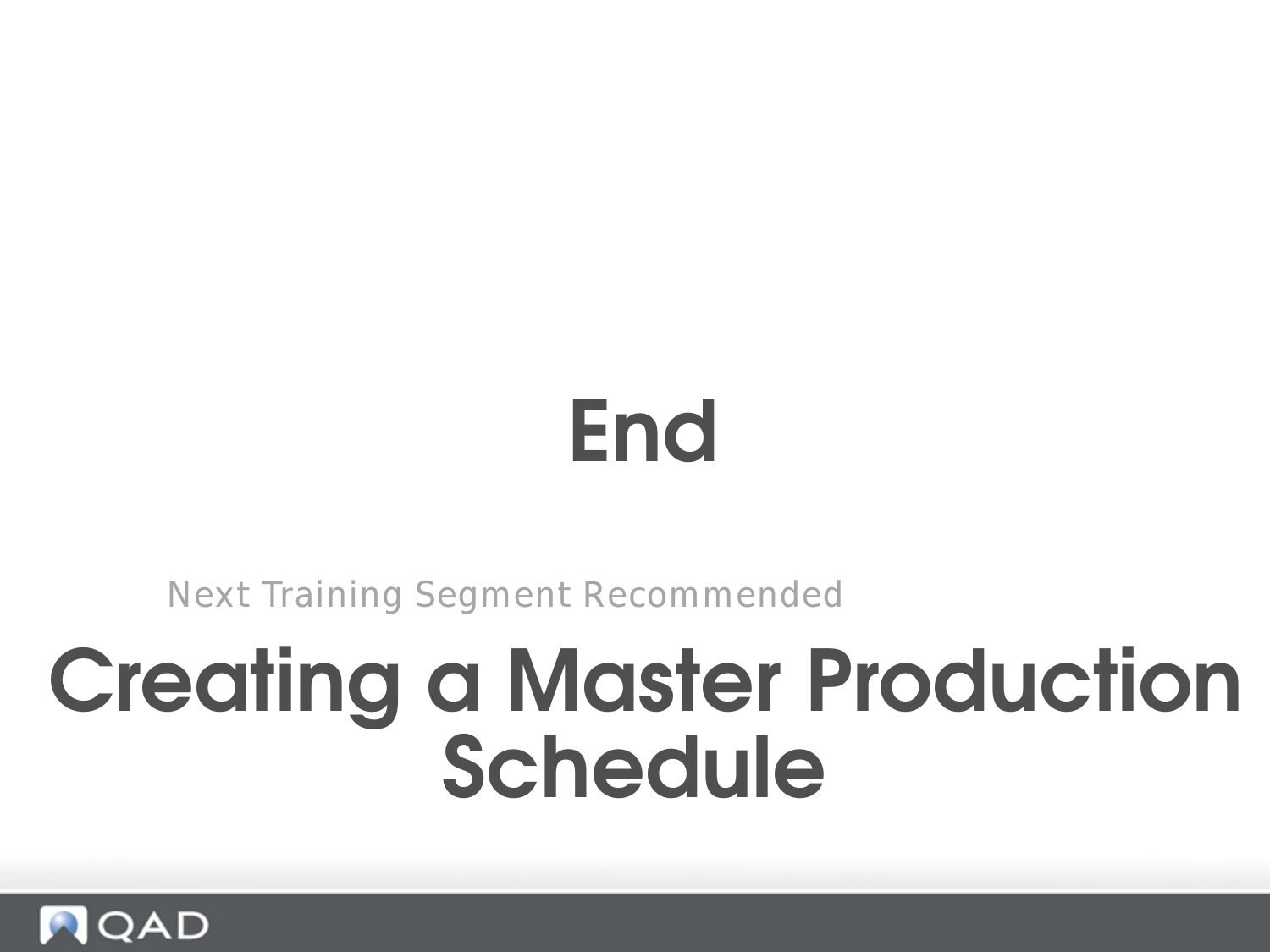

Changes in Paradigm
 End
Next Training Segment Recommended
 Creating a Master Production Schedule